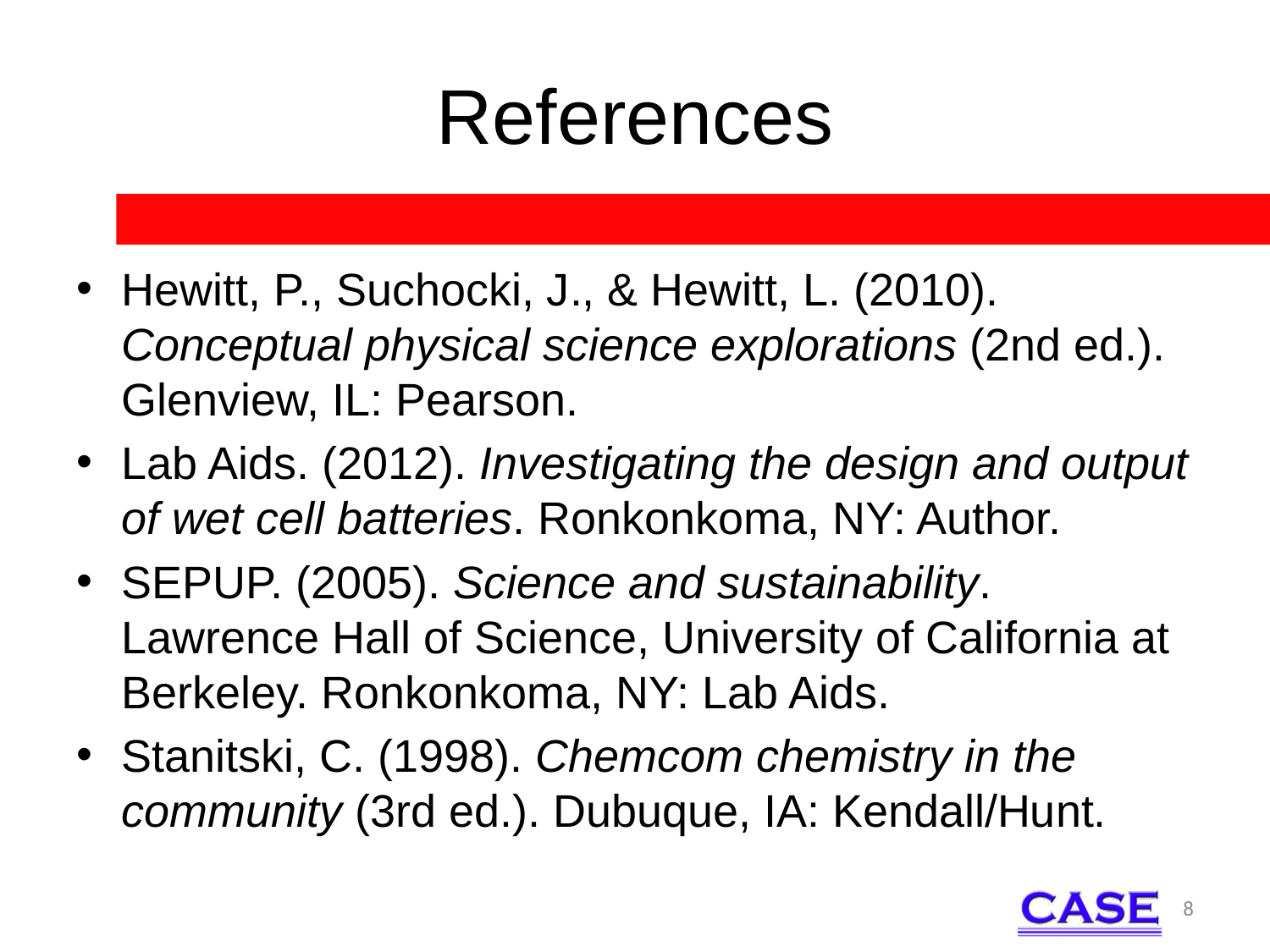

# References
Hewitt, P., Suchocki, J., & Hewitt, L. (2010). Conceptual physical science explorations (2nd ed.). Glenview, IL: Pearson.
Lab Aids. (2012). Investigating the design and output of wet cell batteries. Ronkonkoma, NY: Author.
SEPUP. (2005). Science and sustainability. Lawrence Hall of Science, University of California at Berkeley. Ronkonkoma, NY: Lab Aids.
Stanitski, C. (1998). Chemcom chemistry in the community (3rd ed.). Dubuque, IA: Kendall/Hunt.
8